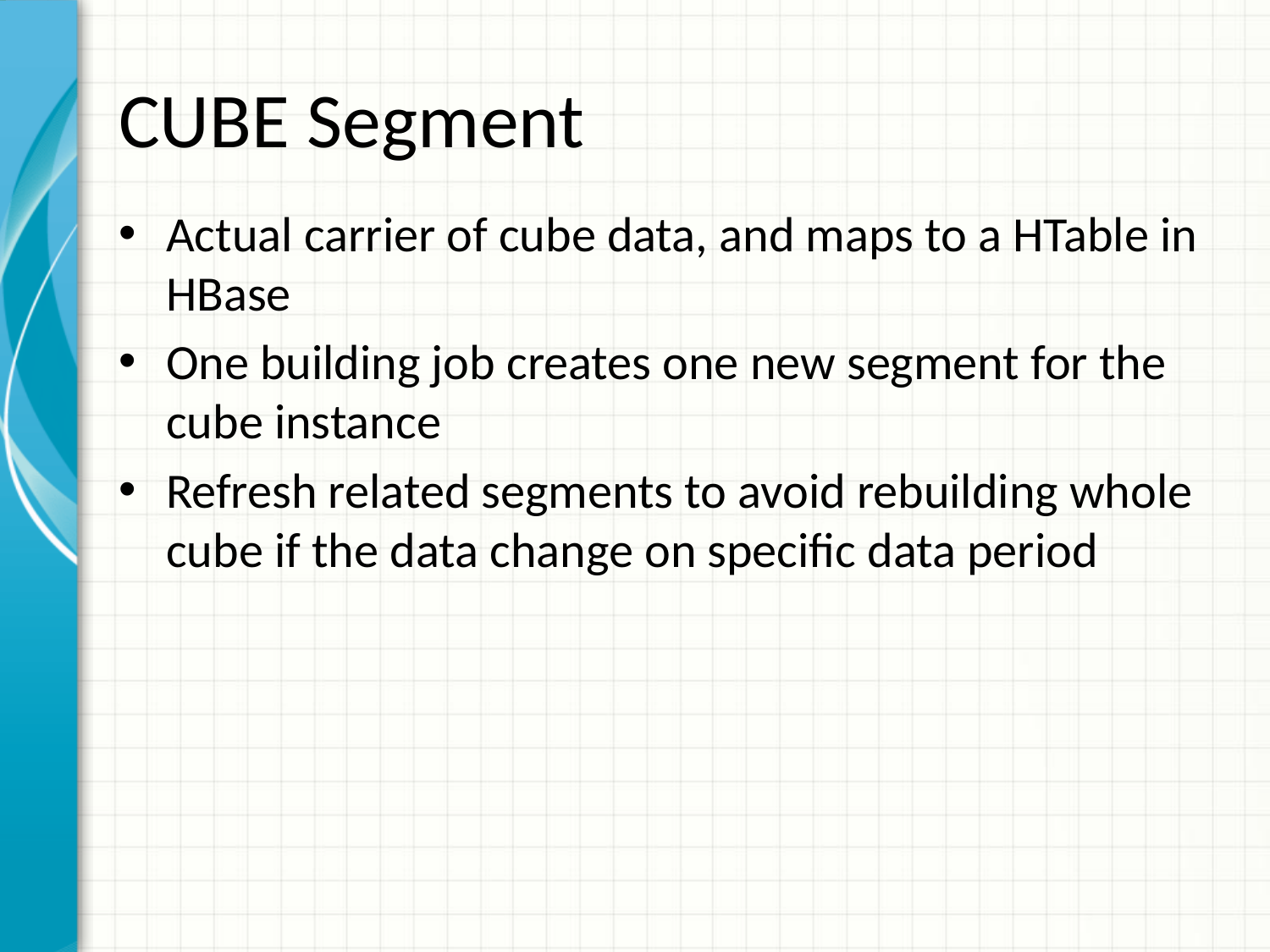

# CUBE Segment
Actual carrier of cube data, and maps to a HTable in HBase
One building job creates one new segment for the cube instance
Refresh related segments to avoid rebuilding whole cube if the data change on specific data period